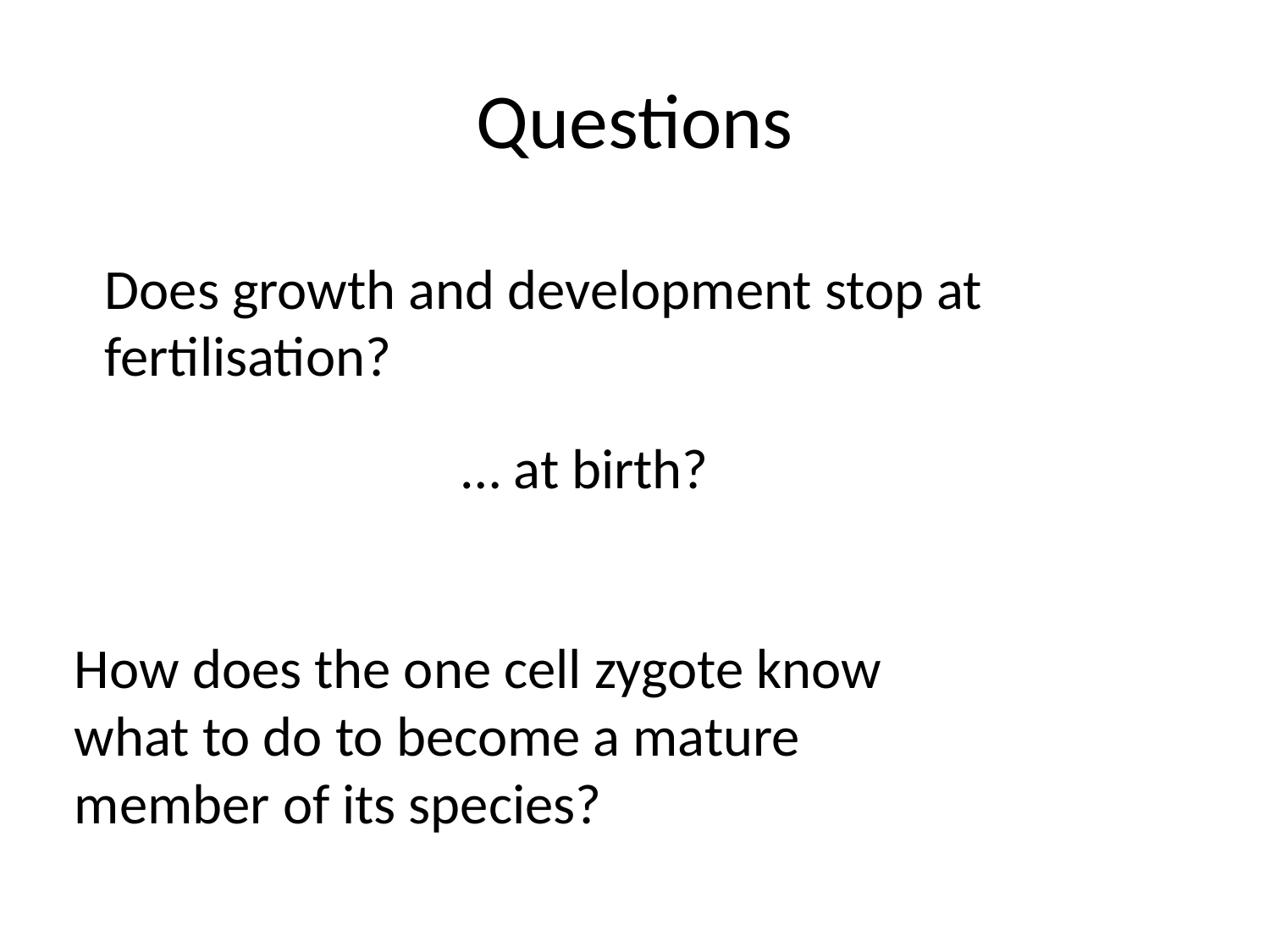

# Questions
Does growth and development stop at
fertilisation?
… at birth?
How does the one cell zygote know
what to do to become a mature
member of its species?